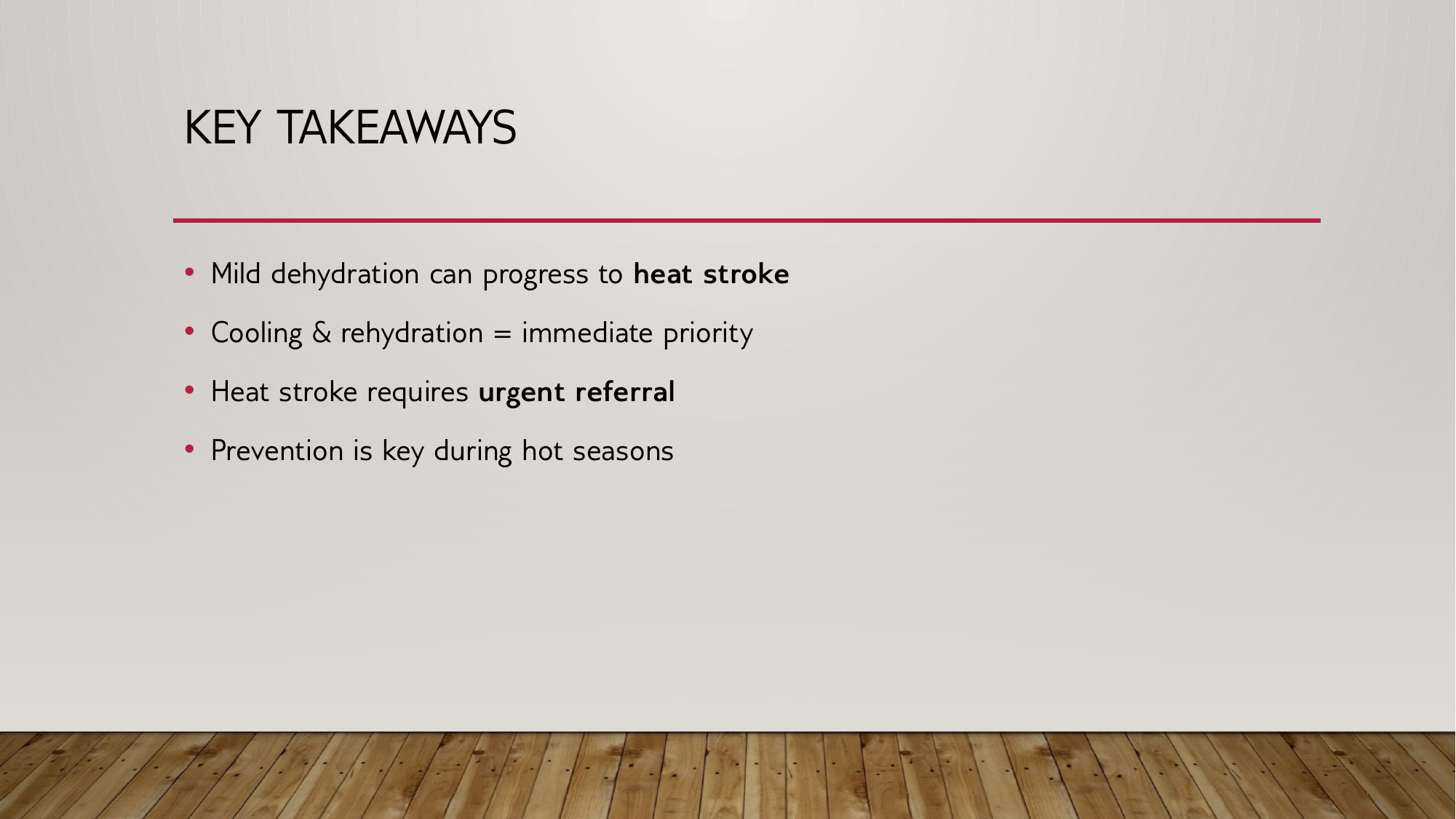

# Key Takeaways
Mild dehydration can progress to heat stroke
Cooling & rehydration = immediate priority
Heat stroke requires urgent referral
Prevention is key during hot seasons